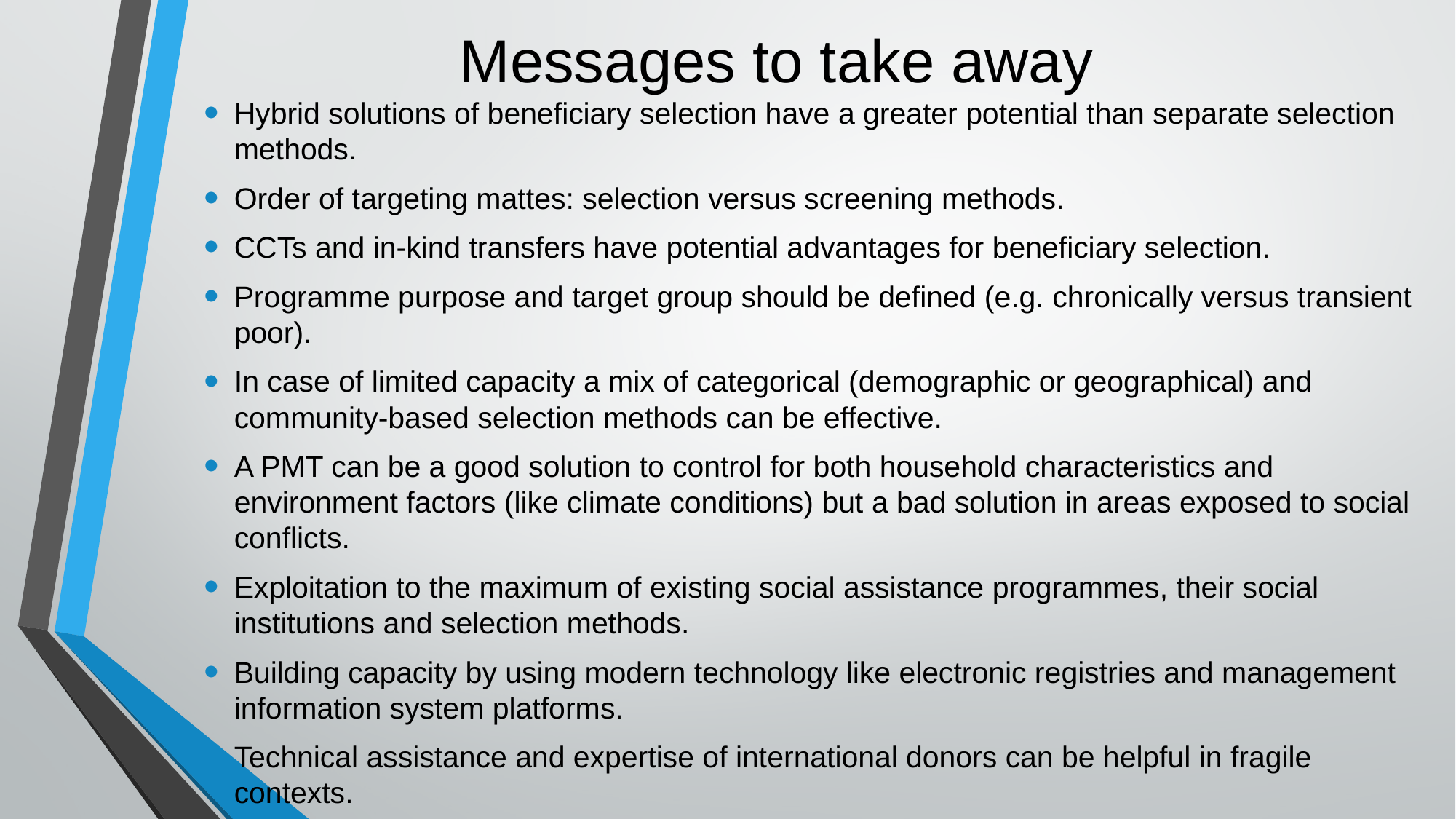

# Messages to take away
Hybrid solutions of beneficiary selection have a greater potential than separate selection methods.
Order of targeting mattes: selection versus screening methods.
CCTs and in-kind transfers have potential advantages for beneficiary selection.
Programme purpose and target group should be defined (e.g. chronically versus transient poor).
In case of limited capacity a mix of categorical (demographic or geographical) and community-based selection methods can be effective.
A PMT can be a good solution to control for both household characteristics and environment factors (like climate conditions) but a bad solution in areas exposed to social conflicts.
Exploitation to the maximum of existing social assistance programmes, their social institutions and selection methods.
Building capacity by using modern technology like electronic registries and management information system platforms.
Technical assistance and expertise of international donors can be helpful in fragile contexts.